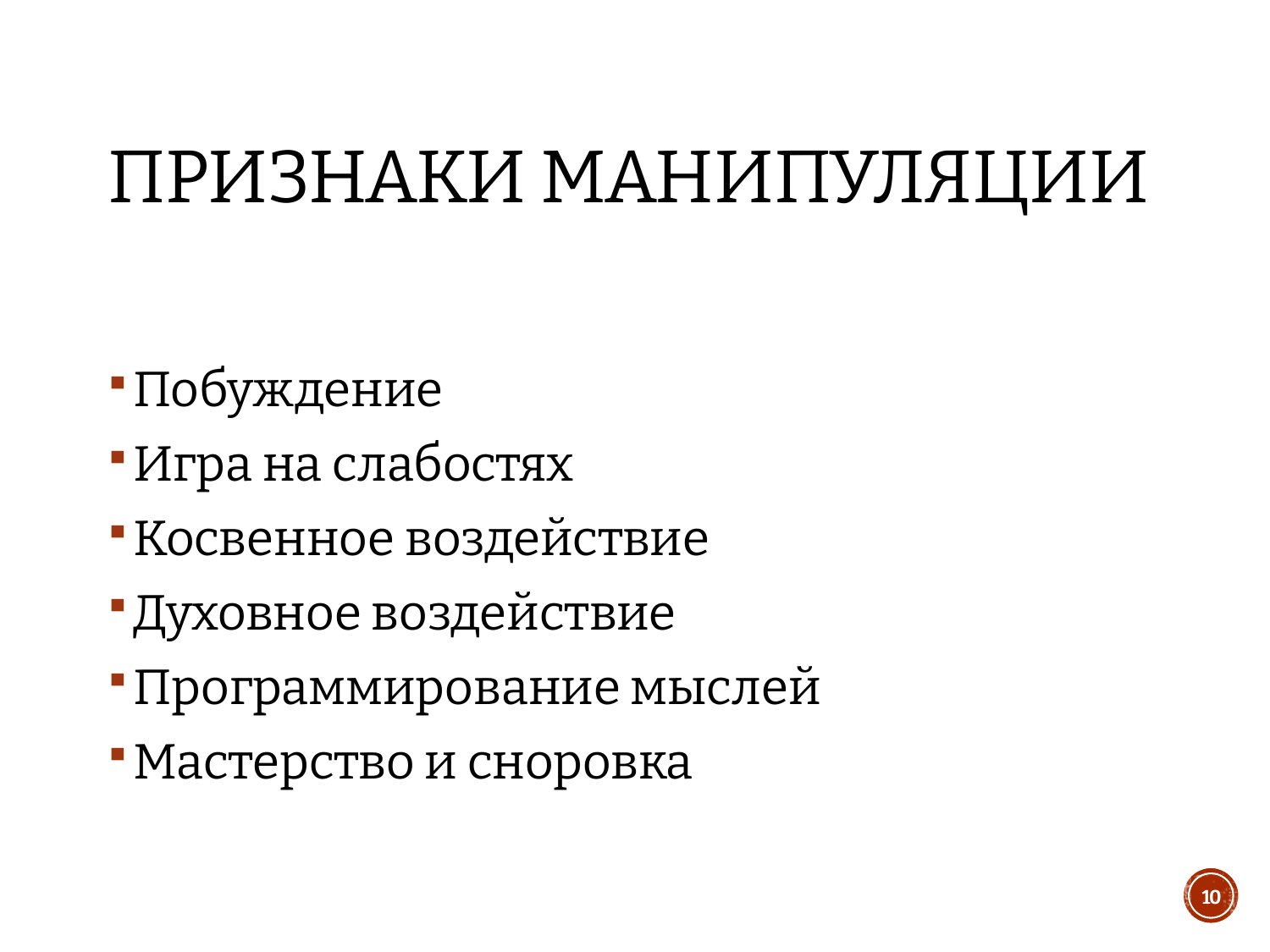

# Признаки манипуляции

Побуждение
Игра на слабостях
Косвенное воздействие
Духовное воздействие
Программирование мыслей
Мастерство и сноровка
10